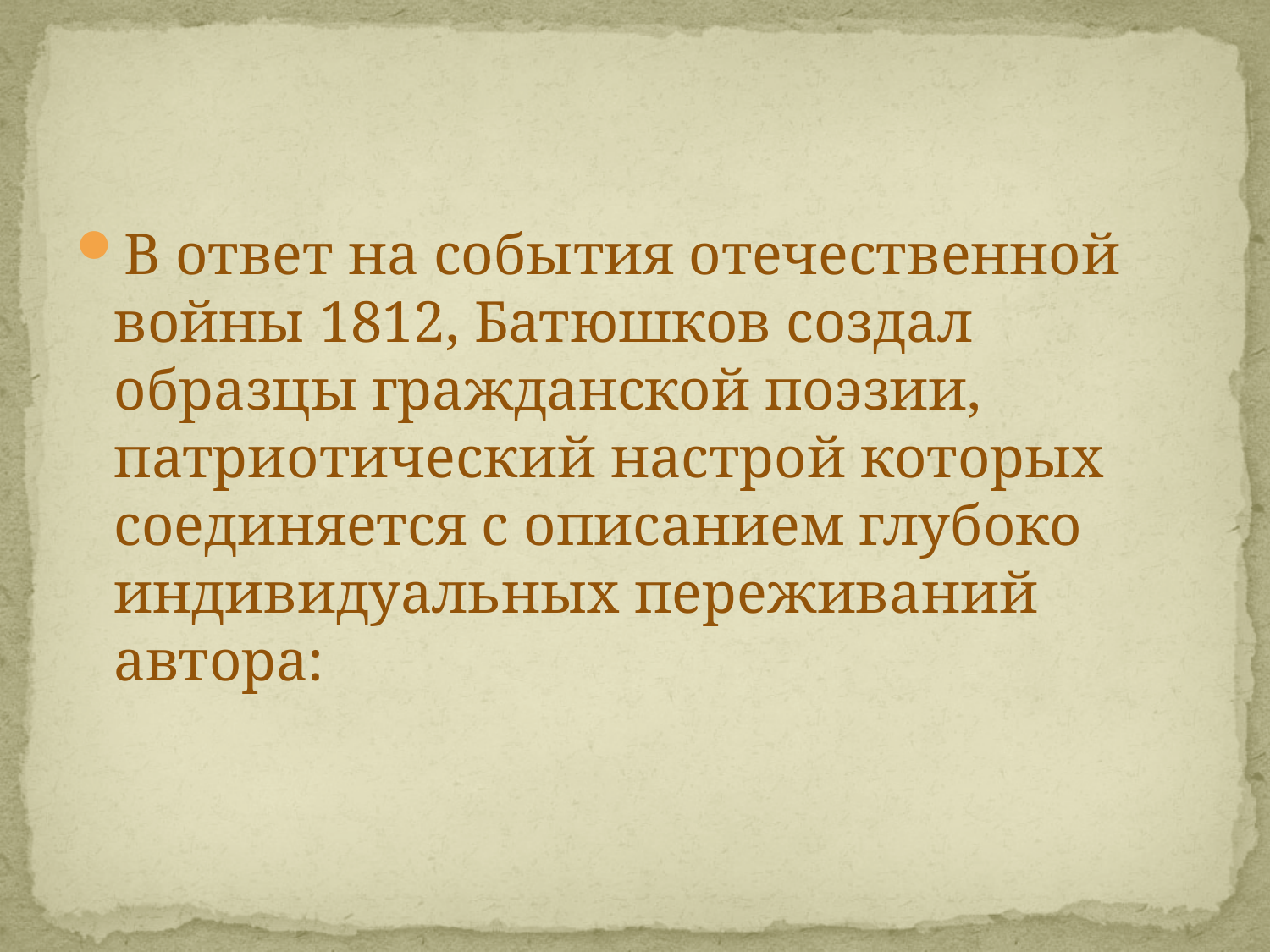

В ответ на события отечественной войны 1812, Батюшков создал образцы гражданской поэзии, патриотический настрой которых соединяется с описанием глубоко индивидуальных переживаний автора: